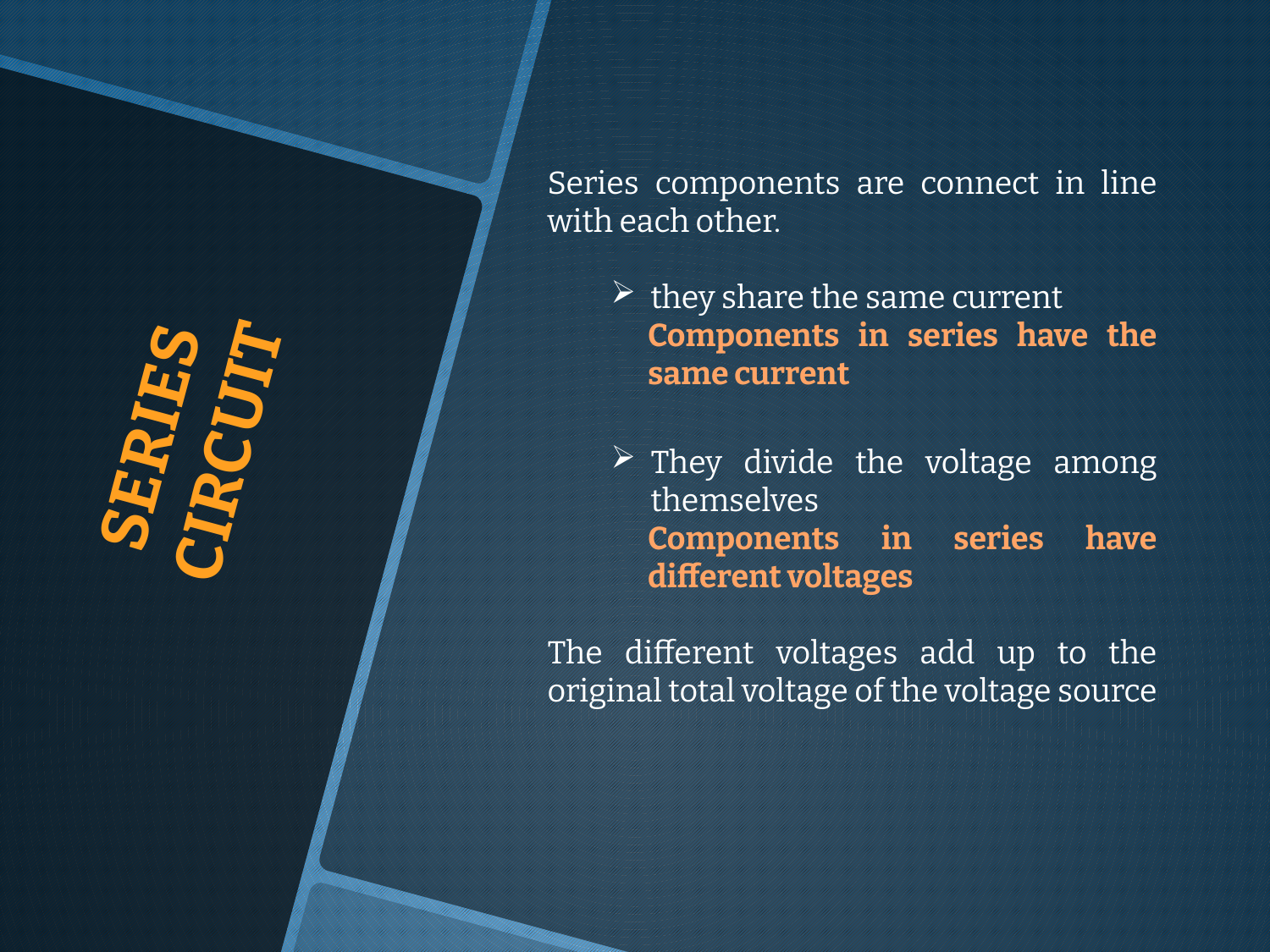

Series components are connect in line with each other.

they share the same current
Components in series have the same current

They divide the voltage among themselves
Components in series have different voltages

The different voltages add up to the original total voltage of the voltage source
# SERIES CIRCUIT